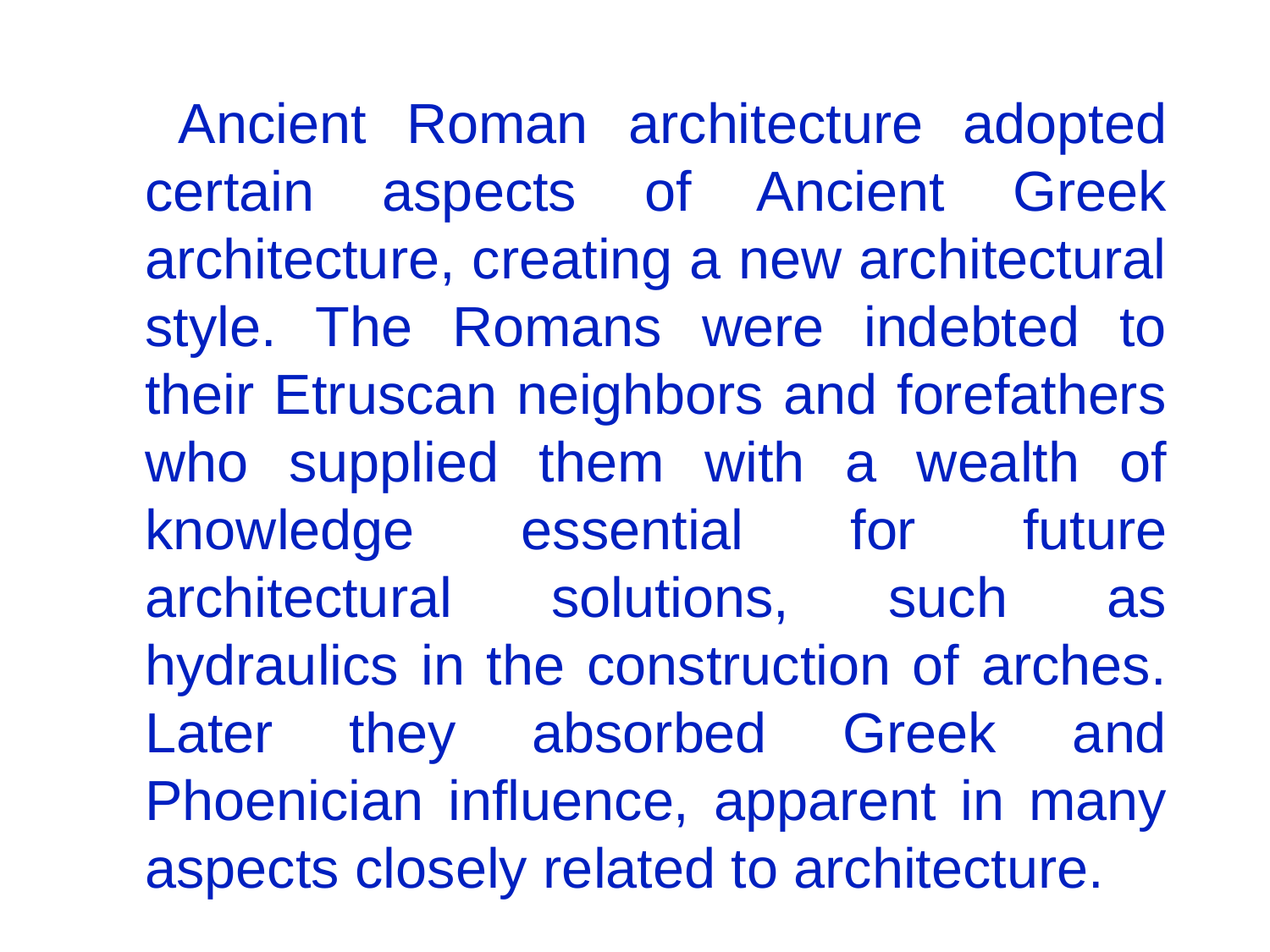

Ancient Roman architecture adopted certain aspects of Ancient Greek architecture, creating a new architectural style. The Romans were indebted to their Etruscan neighbors and forefathers who supplied them with a wealth of knowledge essential for future architectural solutions, such as hydraulics in the construction of arches. Later they absorbed Greek and Phoenician influence, apparent in many aspects closely related to architecture.